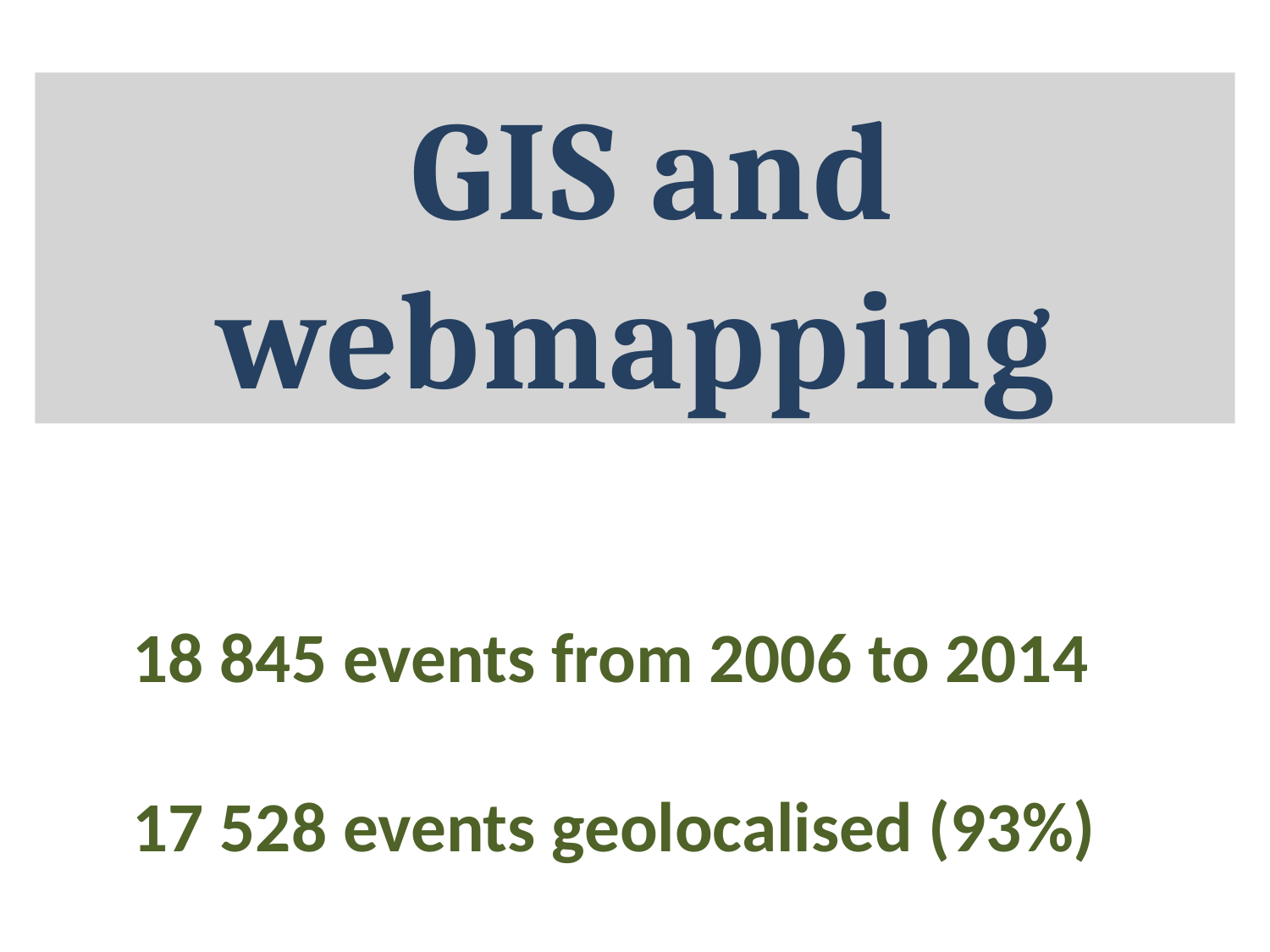

# GIS and webmapping
18 845 events from 2006 to 2014

17 528 events geolocalised (93%)